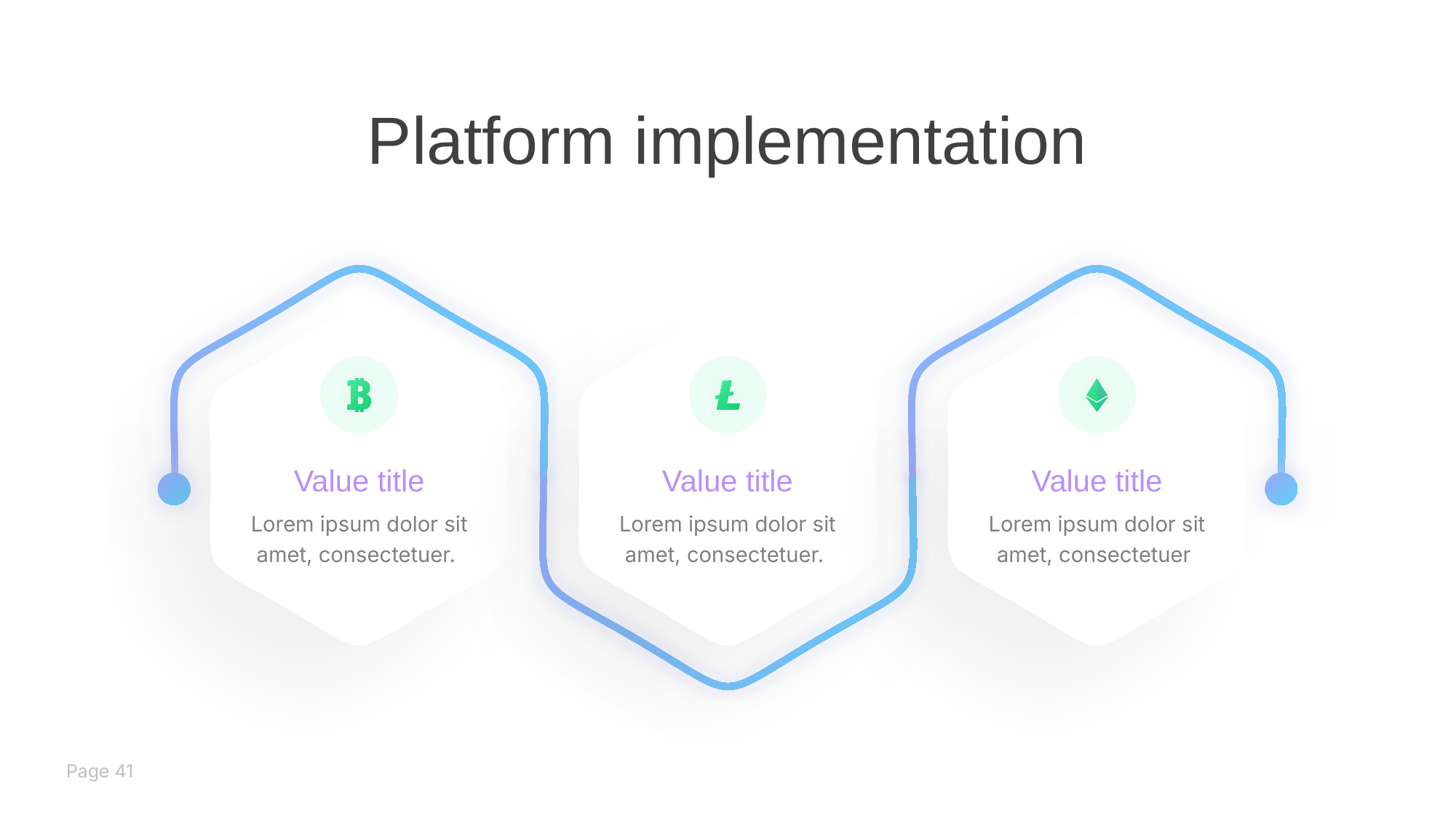

Platform implementation

Value title
Value title
Value title
Lorem ipsum dolor sit amet, consectetuer.
Lorem ipsum dolor sit amet, consectetuer.
Lorem ipsum dolor sit amet, consectetuer